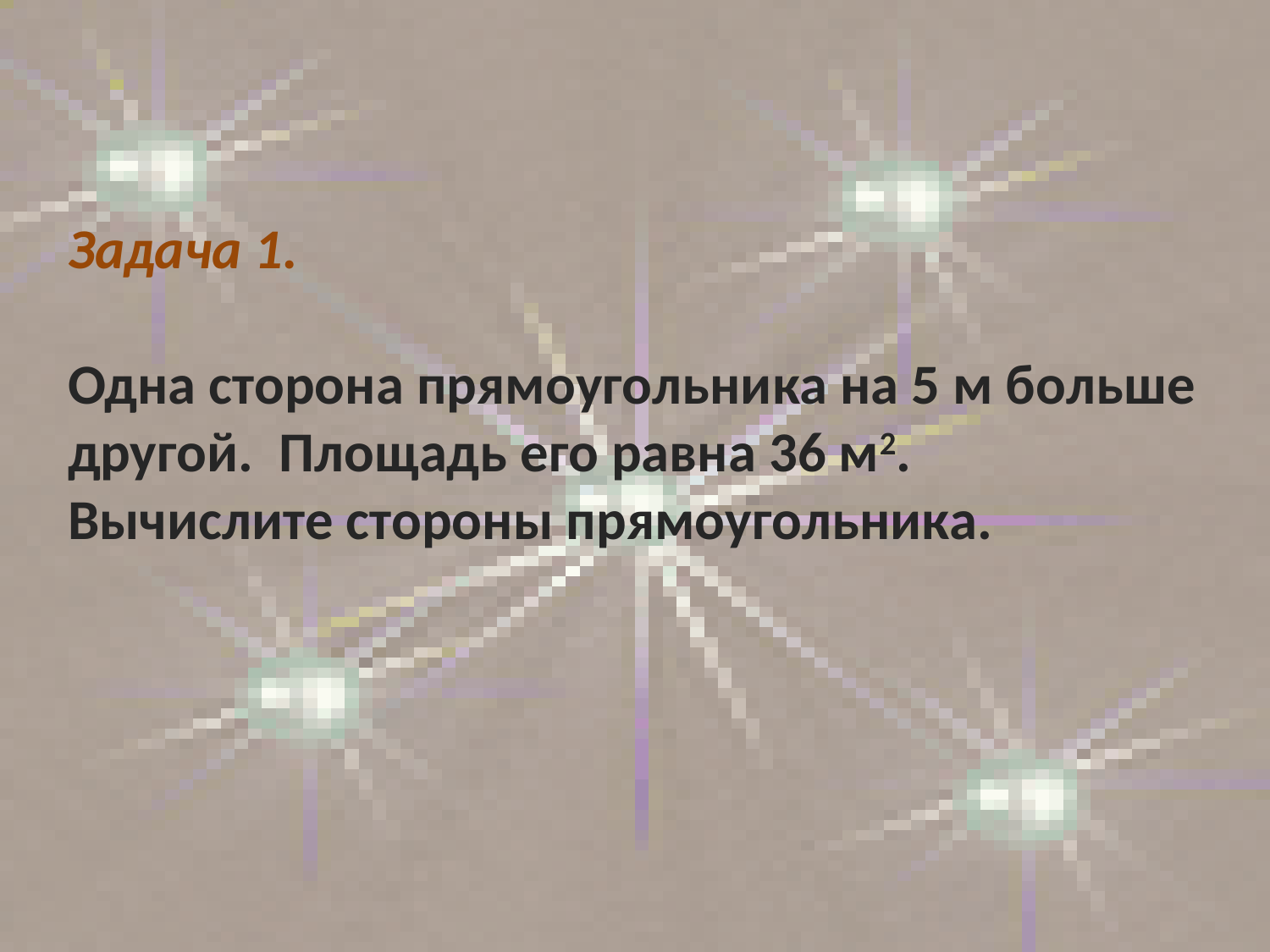

Задача 1.

Одна сторона прямоугольника на 5 м больше другой.  Площадь его равна 36 м2.
Вычислите стороны прямоугольника.